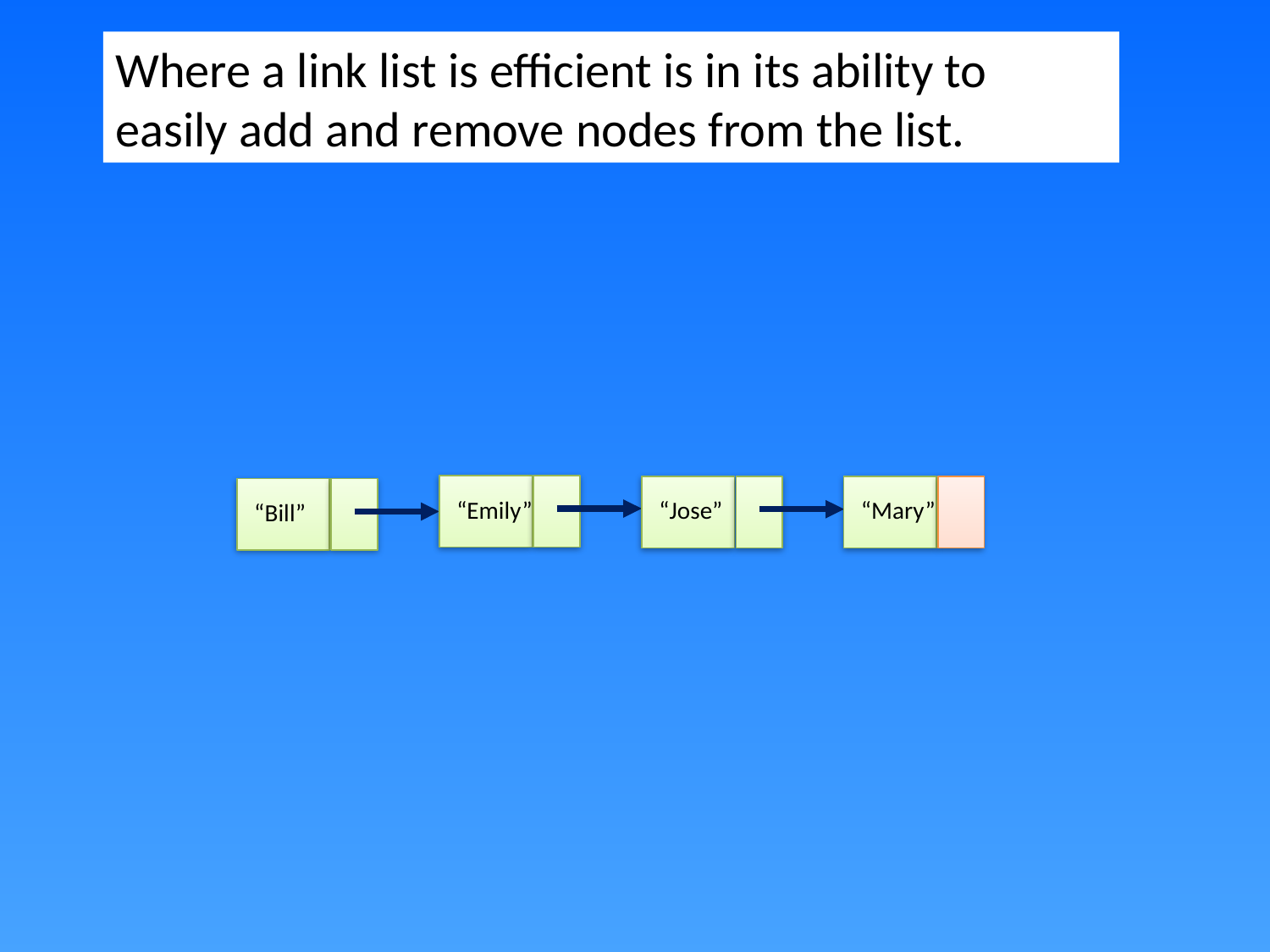

Where a link list is efficient is in its ability to easily add and remove nodes from the list.

“Emily”

“Jose”

“Mary”

“Bill”